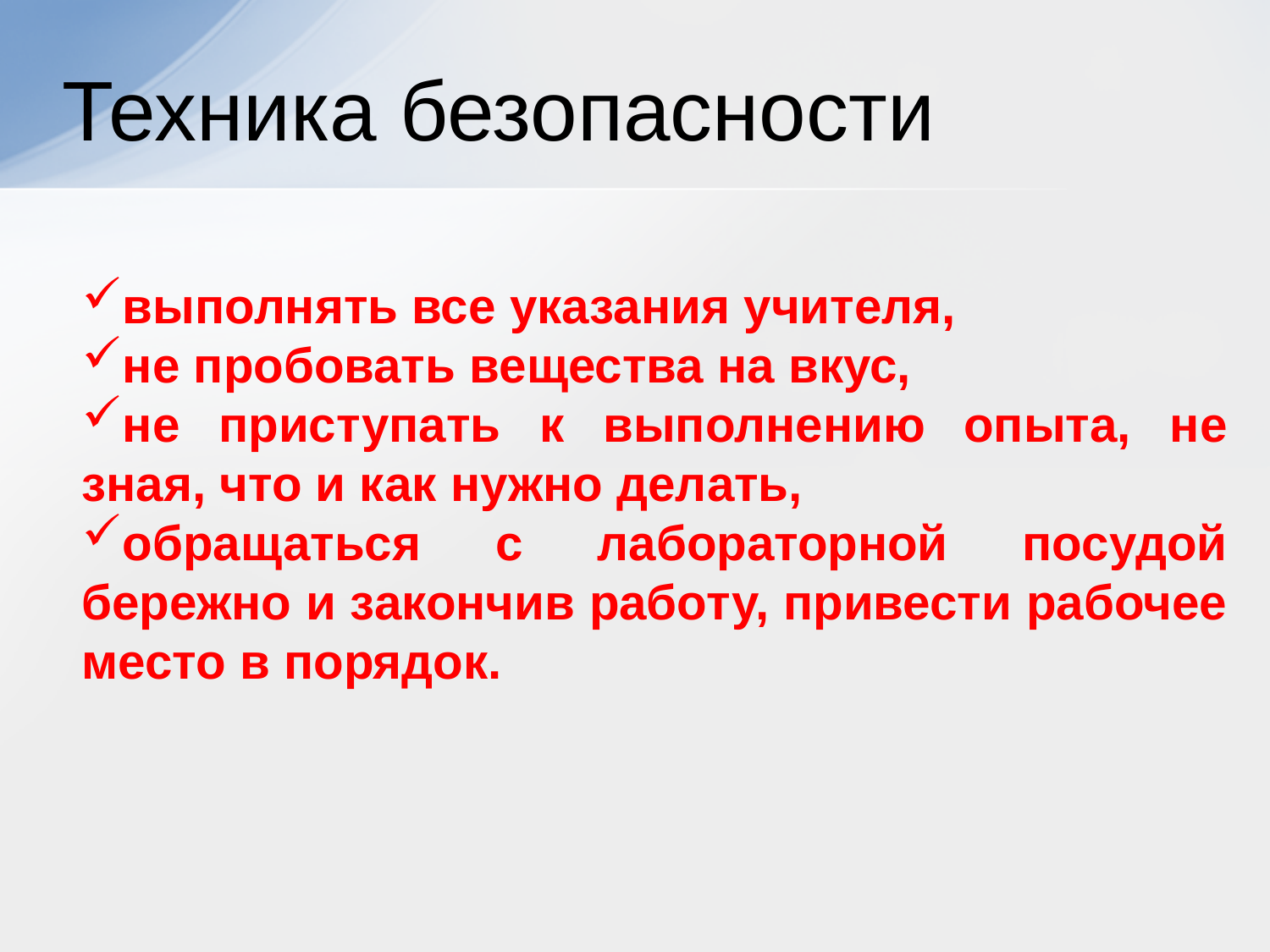

Техника безопасности
выполнять все указания учителя,
не пробовать вещества на вкус,
не приступать к выполнению опыта, не зная, что и как нужно делать,
обращаться с лабораторной посудой бережно и закончив работу, привести рабочее место в порядок.